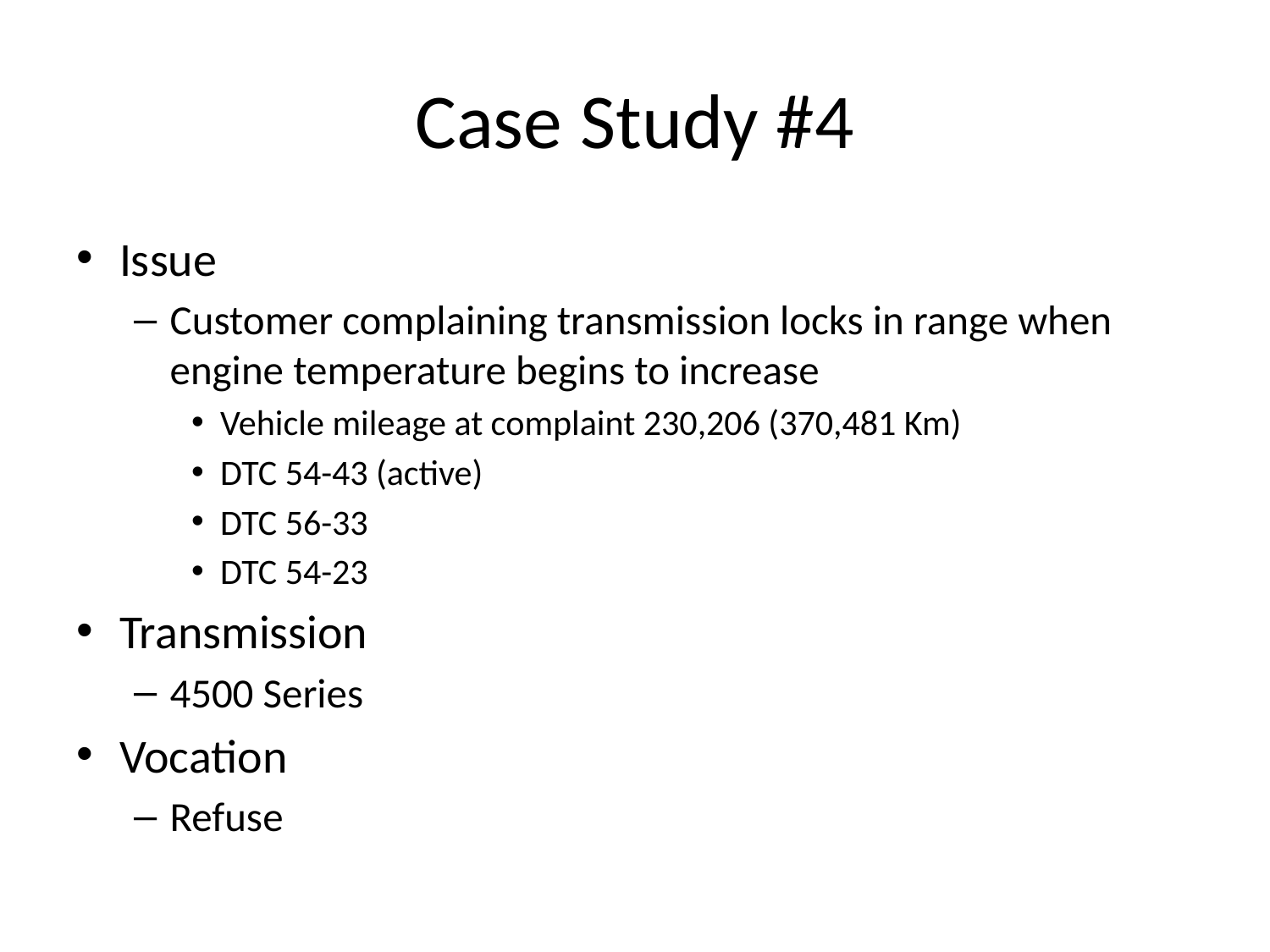

# Case Study #4
Issue
Customer complaining transmission locks in range when engine temperature begins to increase
Vehicle mileage at complaint 230,206 (370,481 Km)
DTC 54-43 (active)
DTC 56-33
DTC 54-23
Transmission
4500 Series
Vocation
Refuse